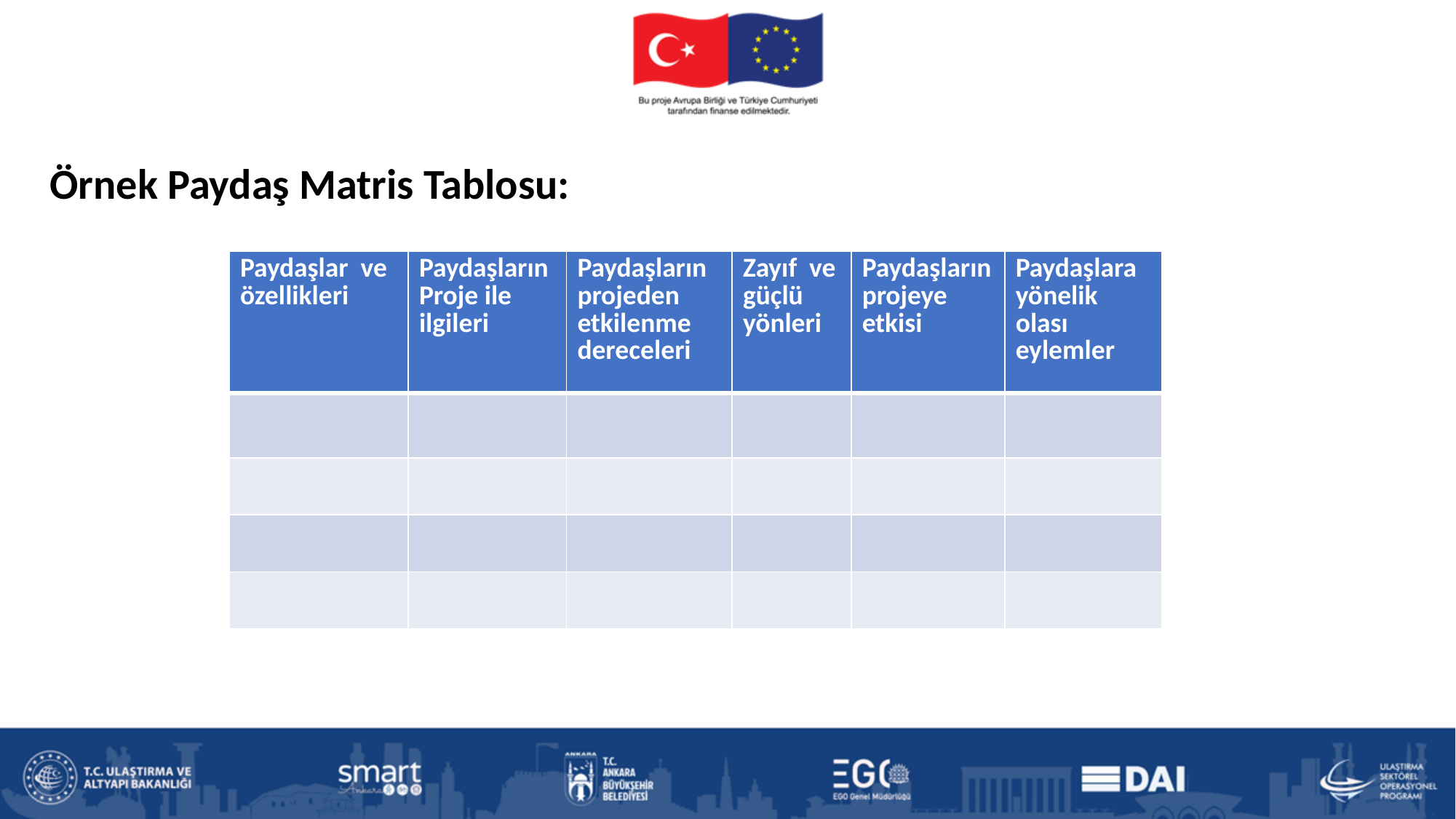

Örnek Paydaş Matris Tablosu:
| Paydaşlar ve özellikleri | PaydaşlarınProje ile ilgileri | Paydaşlarınprojeden etkilenme dereceleri | Zayıf ve güçlü yönleri | Paydaşların projeye etkisi | Paydaşlara yönelik olası eylemler |
| --- | --- | --- | --- | --- | --- |
|  |  |  |  |  |  |
|  |  |  |  |  |  |
|  |  |  |  |  |  |
|  |  |  |  |  |  |